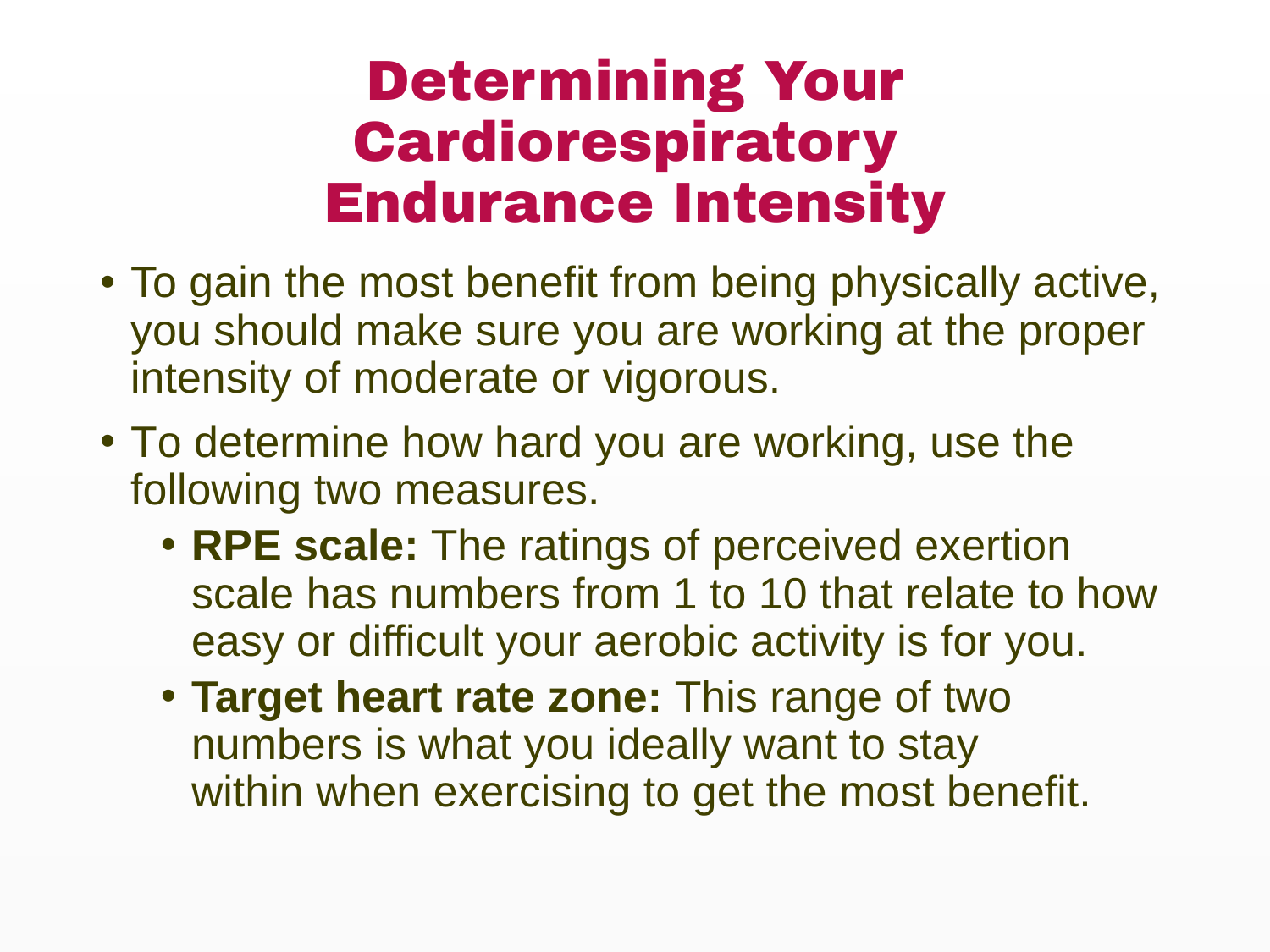

# Determining Your Cardiorespiratory Endurance Intensity
To gain the most benefit from being physically active, you should make sure you are working at the proper intensity of moderate or vigorous.
To determine how hard you are working, use the following two measures.
RPE scale: The ratings of perceived exertion scale has numbers from 1 to 10 that relate to how easy or difficult your aerobic activity is for you.
Target heart rate zone: This range of two numbers is what you ideally want to stay within when exercising to get the most benefit.